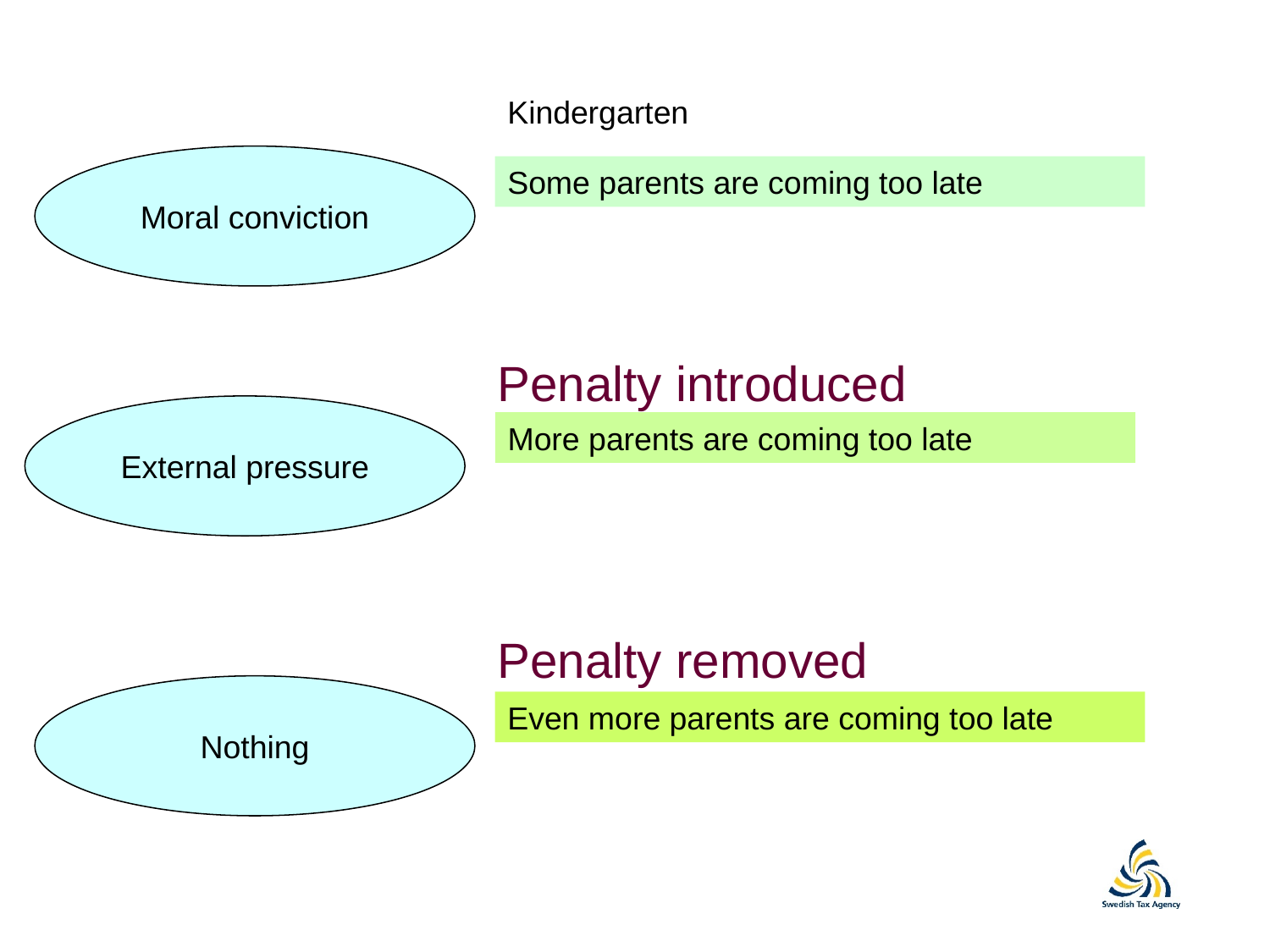

Kindergarten
Moral conviction
Some parents are coming too late
Penalty introduced
External pressure
More parents are coming too late
Penalty removed
Nothing
Even more parents are coming too late